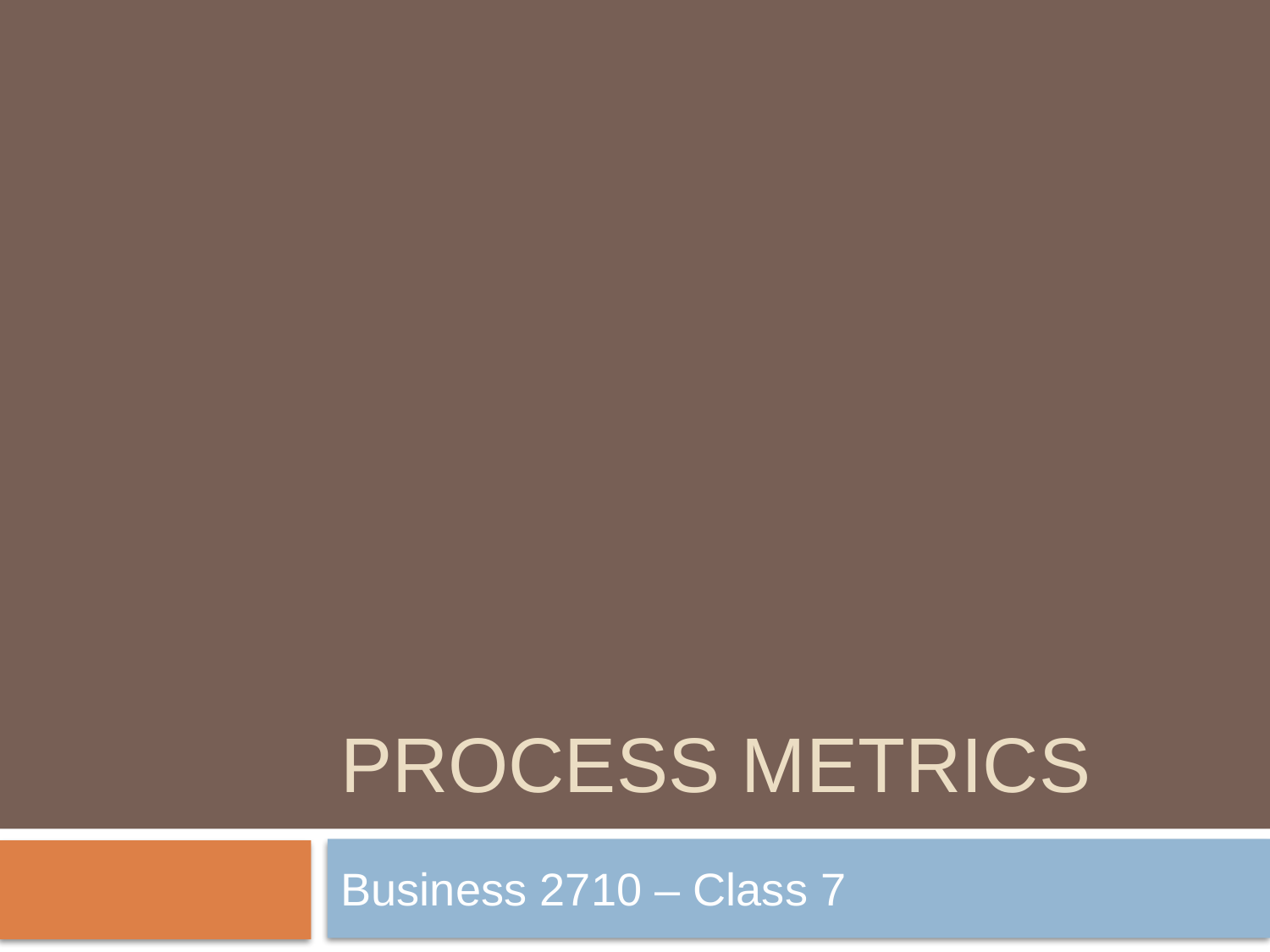

# Process Metrics
Business 2710 – Class 7